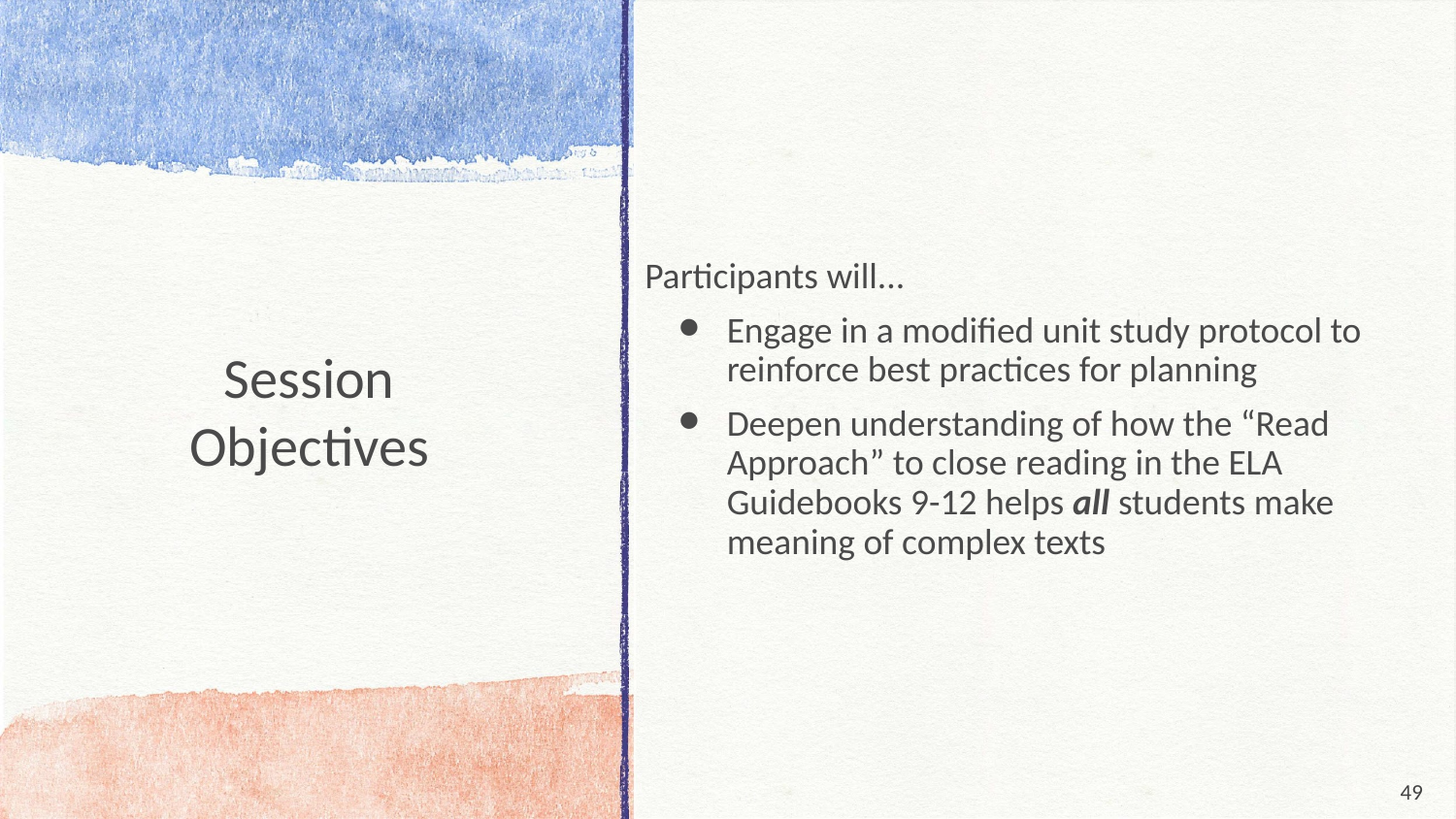

Participants will...
Engage in a modified unit study protocol to reinforce best practices for planning
Deepen understanding of how the “Read Approach” to close reading in the ELA Guidebooks 9-12 helps all students make meaning of complex texts
# Session
Objectives